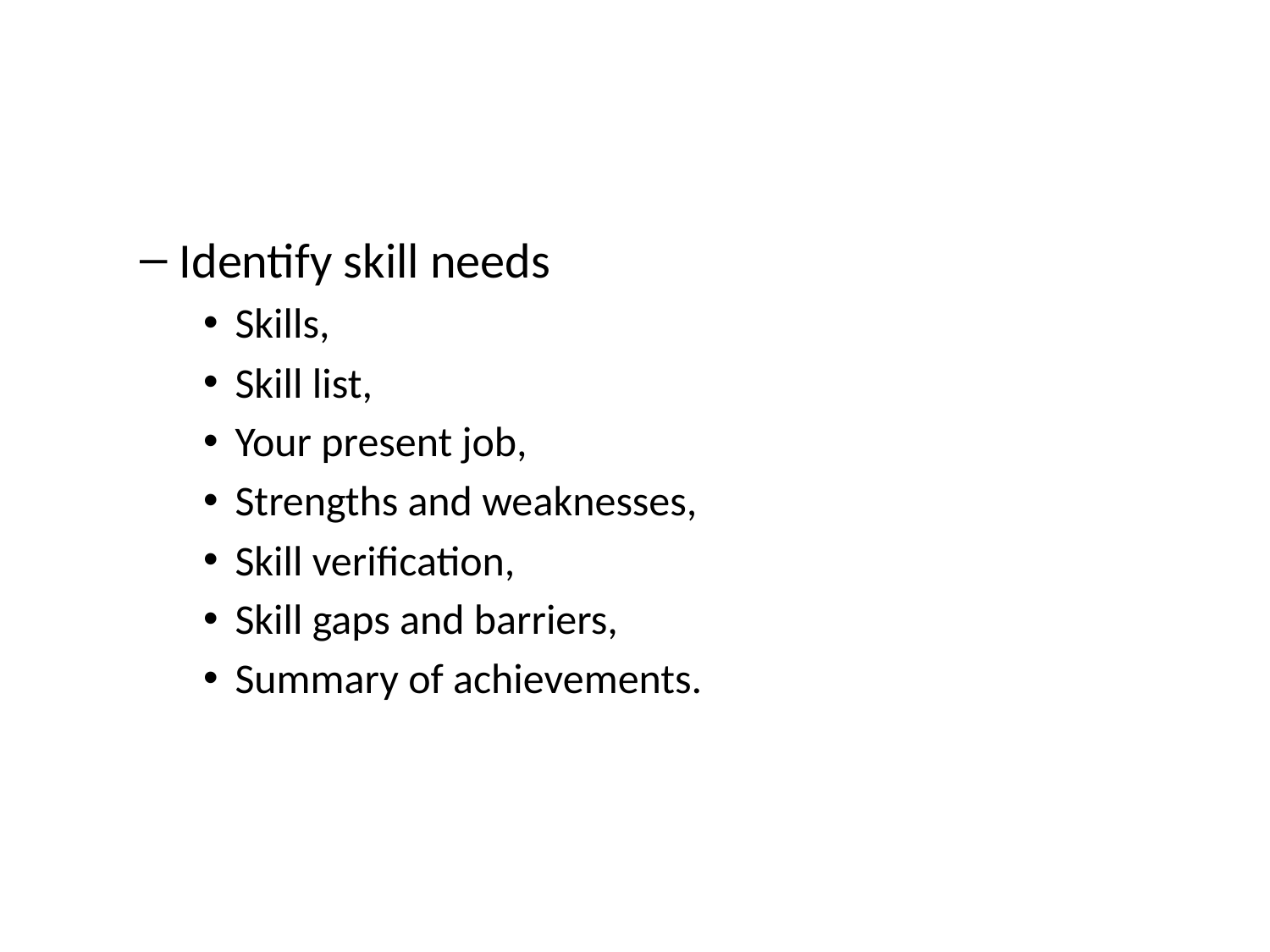

#
Identify skill needs
Skills,
Skill list,
Your present job,
Strengths and weaknesses,
Skill verification,
Skill gaps and barriers,
Summary of achievements.